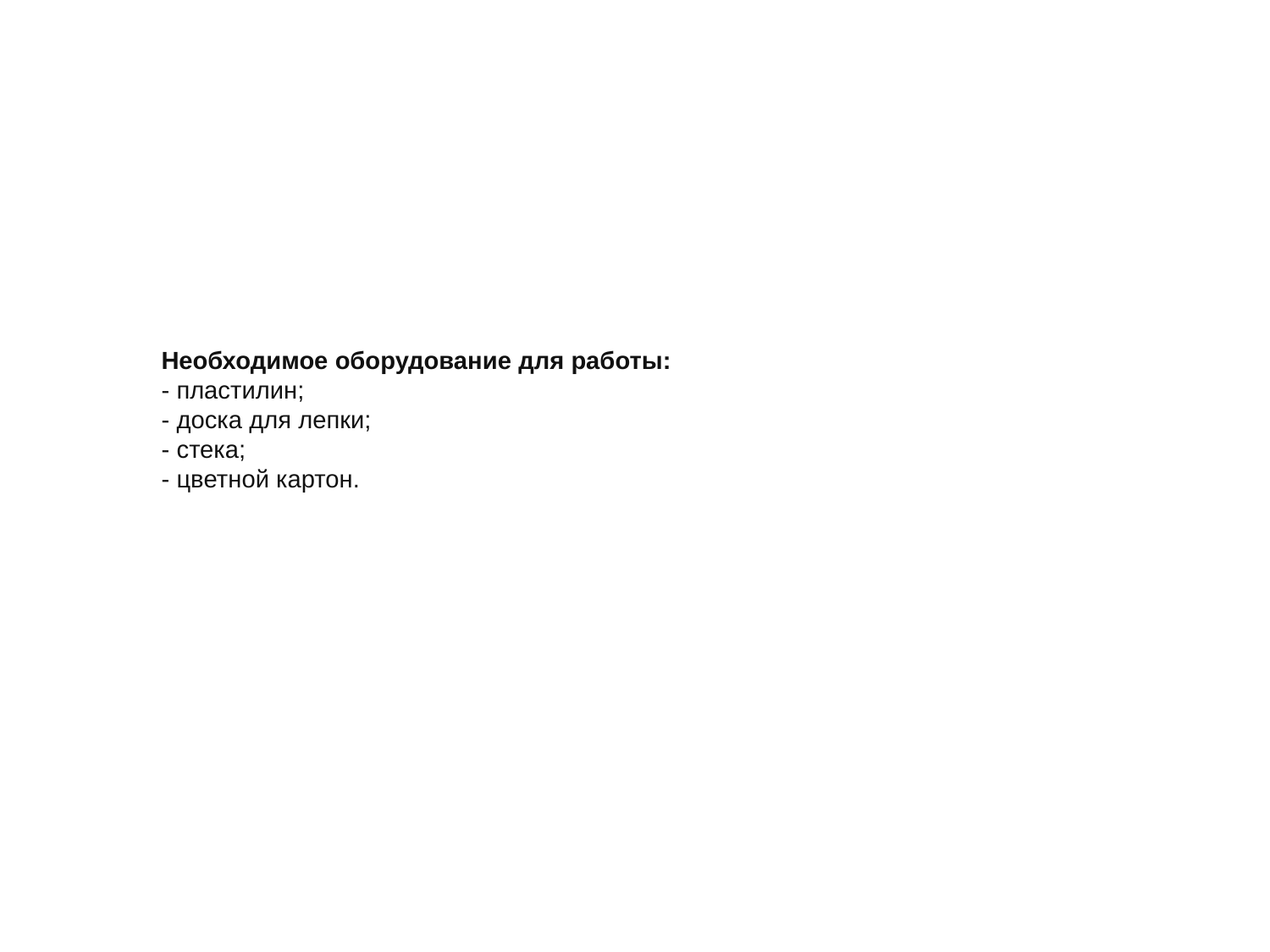

#

Необходимое оборудование для работы:
- пластилин;
- доска для лепки;
- стека;
- цветной картон.